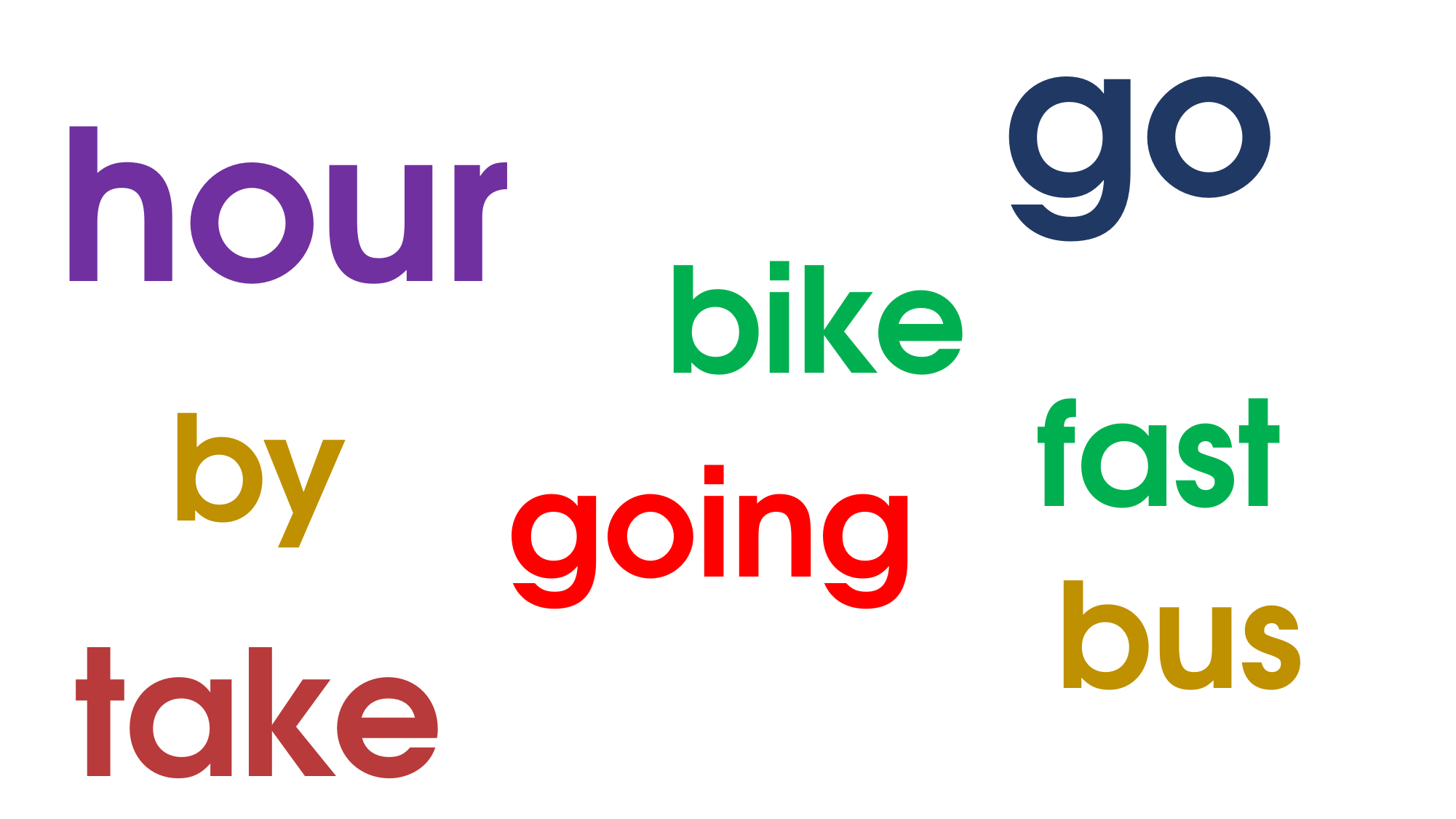

go
hour
bike
fast
by
going
bus
take